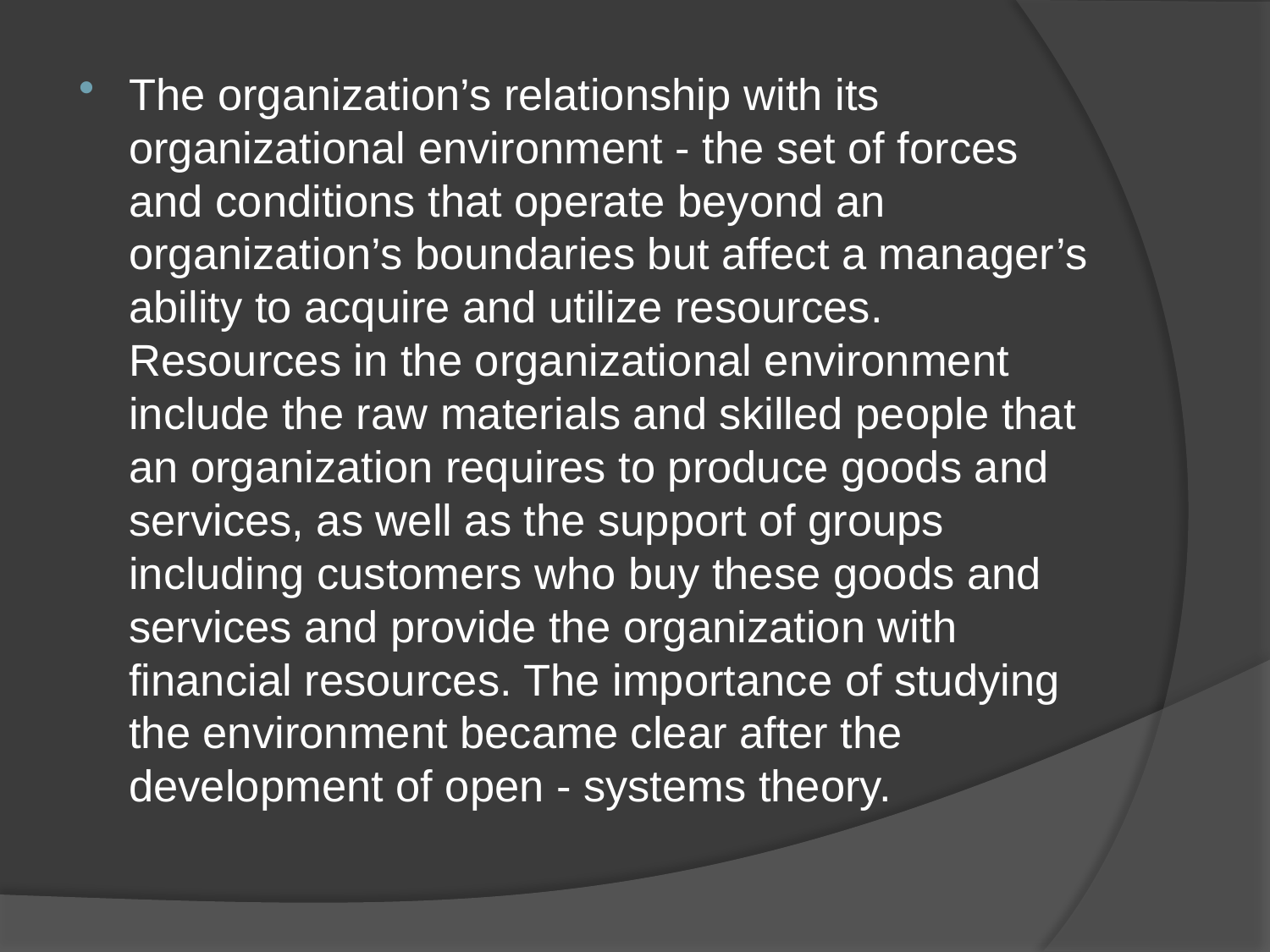

The organization’s relationship with its organizational environment - the set of forces and conditions that operate beyond an organization’s boundaries but affect a manager’s ability to acquire and utilize resources. Resources in the organizational environment include the raw materials and skilled people that an organization requires to produce goods and services, as well as the support of groups including customers who buy these goods and services and provide the organization with financial resources. The importance of studying the environment became clear after the development of open - systems theory.